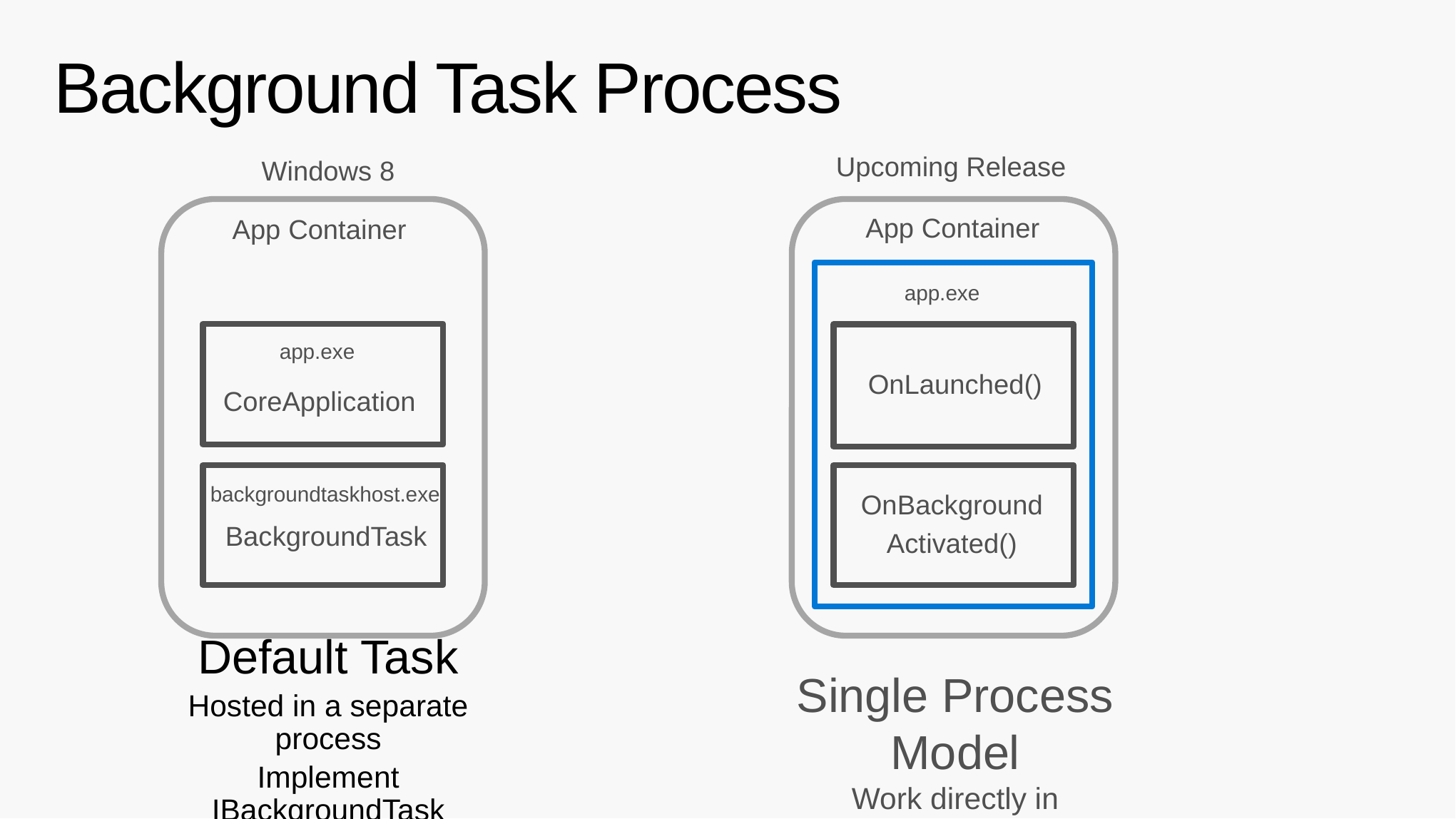

# Background Task Process
Upcoming Release
Windows 8
App Container
App Container

app.exe

CoreApplication

backgroundtaskhost.exe
BackgroundTask

app.exe

OnLaunched()

OnBackground
Activated()
Default Task
Hosted in a separate process
Implement IBackgroundTask
Single Process Model
Work directly in CoreApplication
Less Code, Easier communication